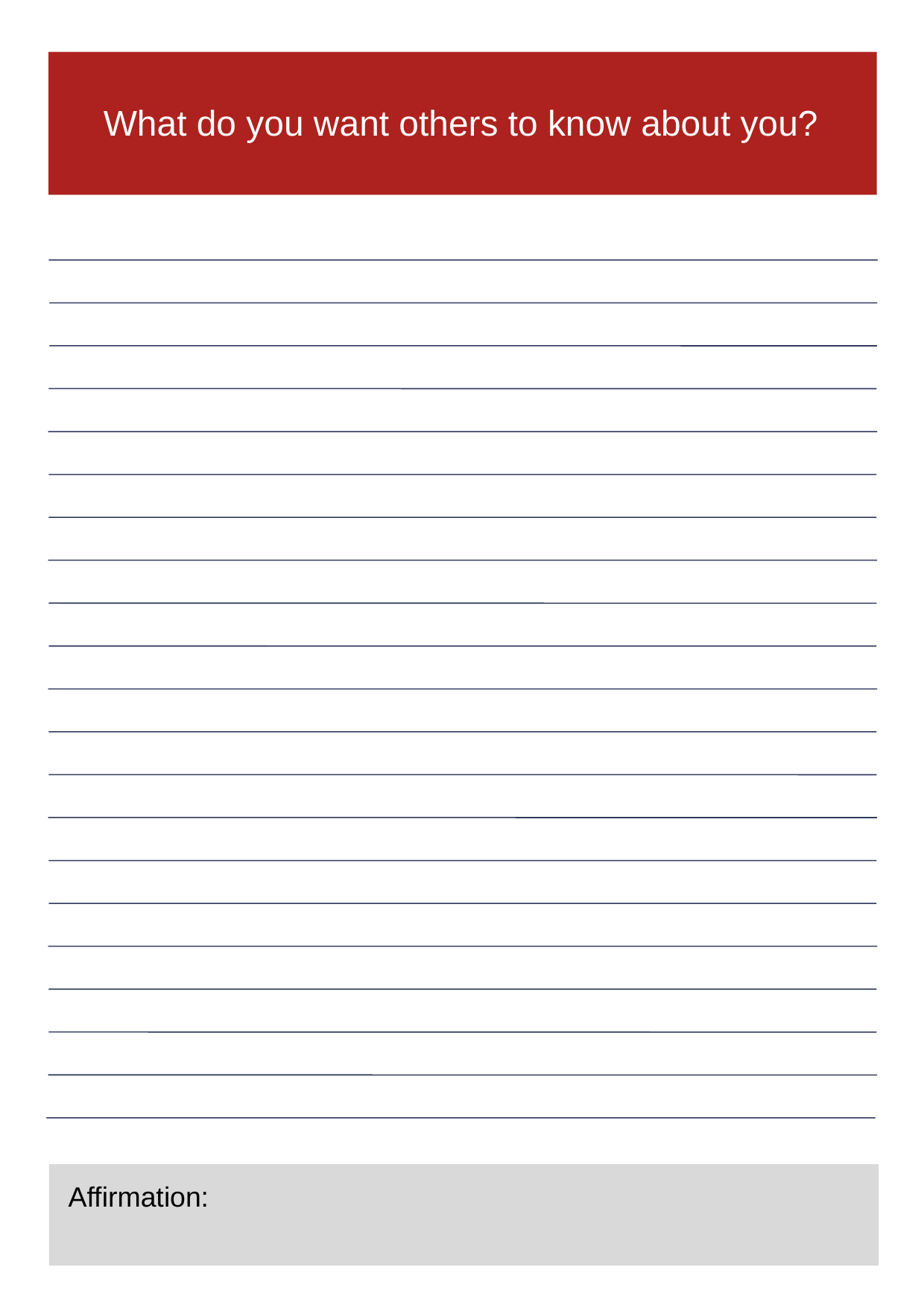

What do you want others to know about you?

Affirmation: